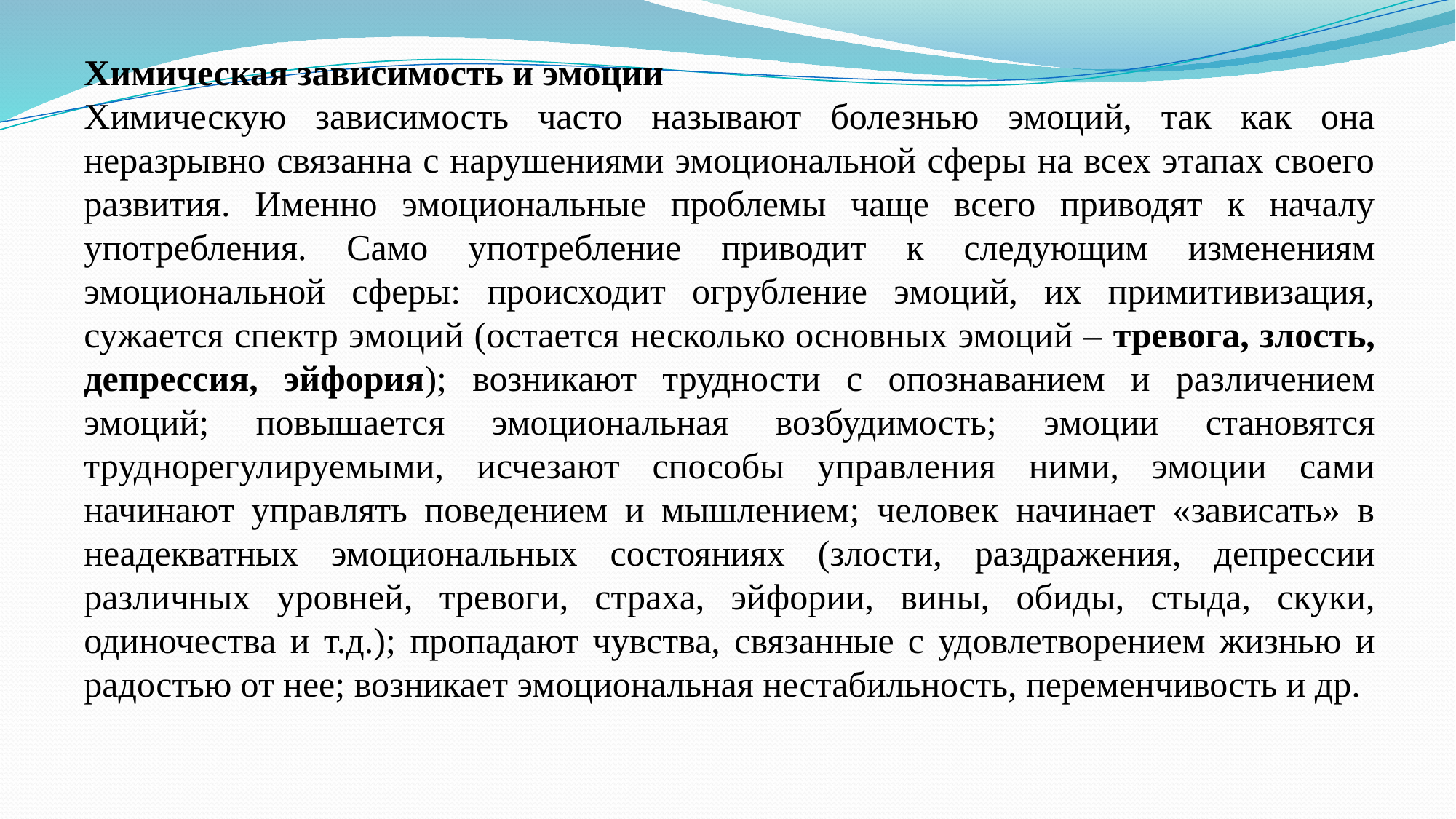

Химическая зависимость и эмоции
Химическую зависимость часто называют болезнью эмоций, так как она неразрывно связанна с нарушениями эмоциональной сферы на всех этапах своего развития. Именно эмоциональные проблемы чаще всего приводят к началу употребления. Само употребление приводит к следующим изменениям эмоциональной сферы: происходит огрубление эмоций, их примитивизация, сужается спектр эмоций (остается несколько основных эмоций – тревога, злость, депрессия, эйфория); возникают трудности с опознаванием и различением эмоций; повышается эмоциональная возбудимость; эмоции становятся труднорегулируемыми, исчезают способы управления ними, эмоции сами начинают управлять поведением и мышлением; человек начинает «зависать» в неадекватных эмоциональных состояниях (злости, раздражения, депрессии различных уровней, тревоги, страха, эйфории, вины, обиды, стыда, скуки, одиночества и т.д.); пропадают чувства, связанные с удовлетворением жизнью и радостью от нее; возникает эмоциональная нестабильность, переменчивость и др.